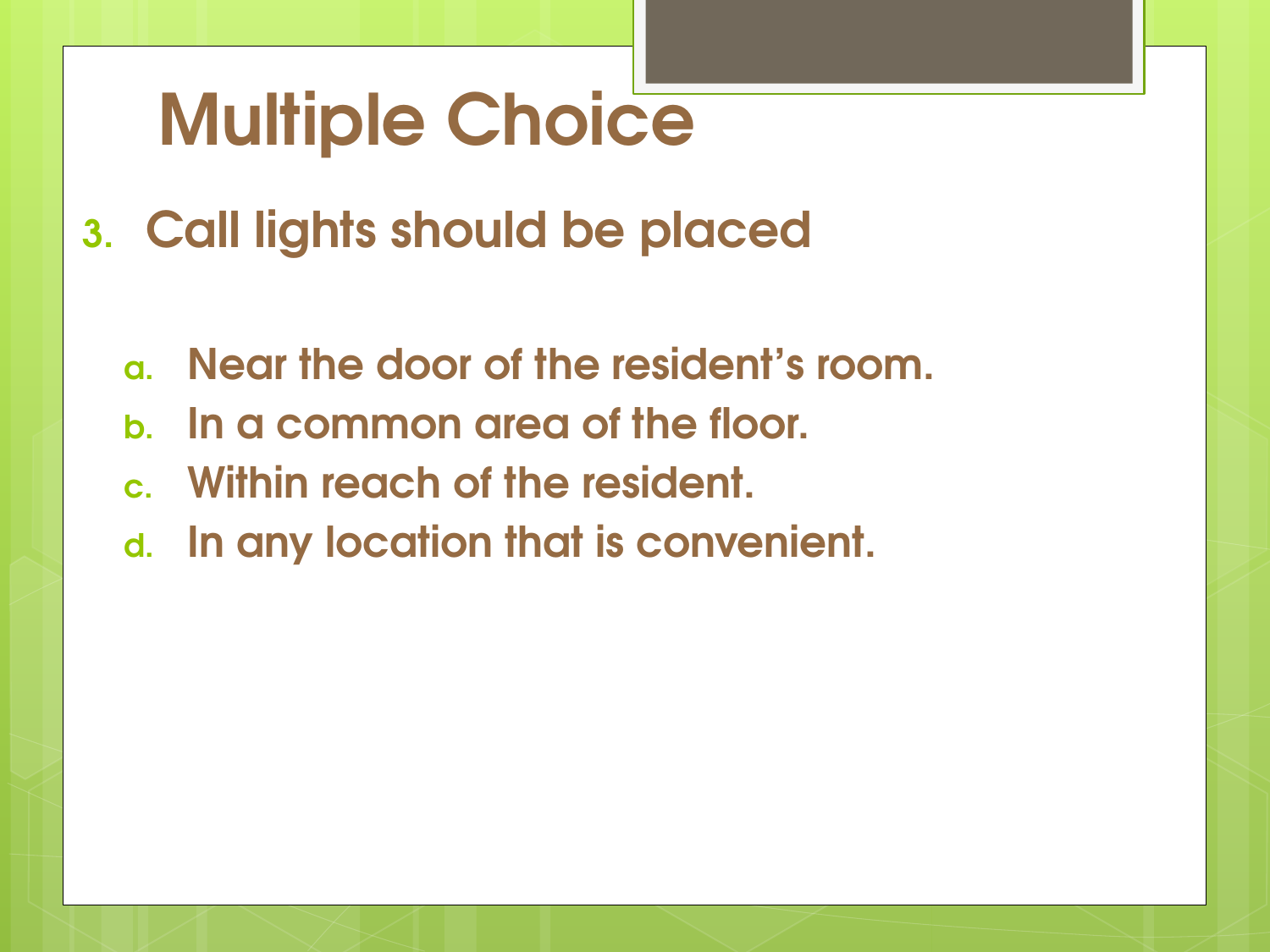

# Multiple Choice
Call lights should be placed

Near the door of the resident’s room.
In a common area of the floor.
Within reach of the resident.
In any location that is convenient.